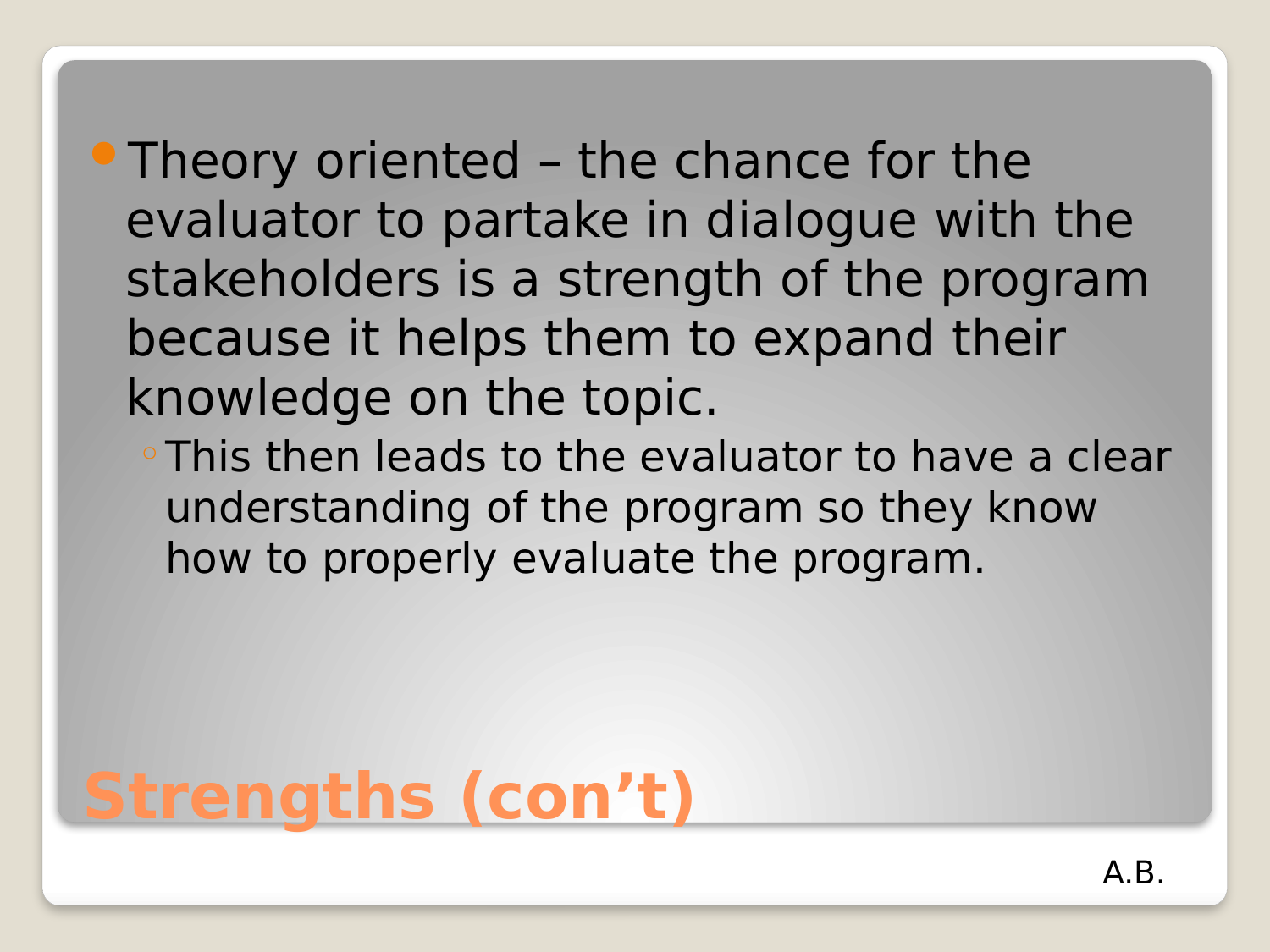

Theory oriented – the chance for the evaluator to partake in dialogue with the stakeholders is a strength of the program because it helps them to expand their knowledge on the topic.
This then leads to the evaluator to have a clear understanding of the program so they know how to properly evaluate the program.

# Strengths (con’t)
A.B.